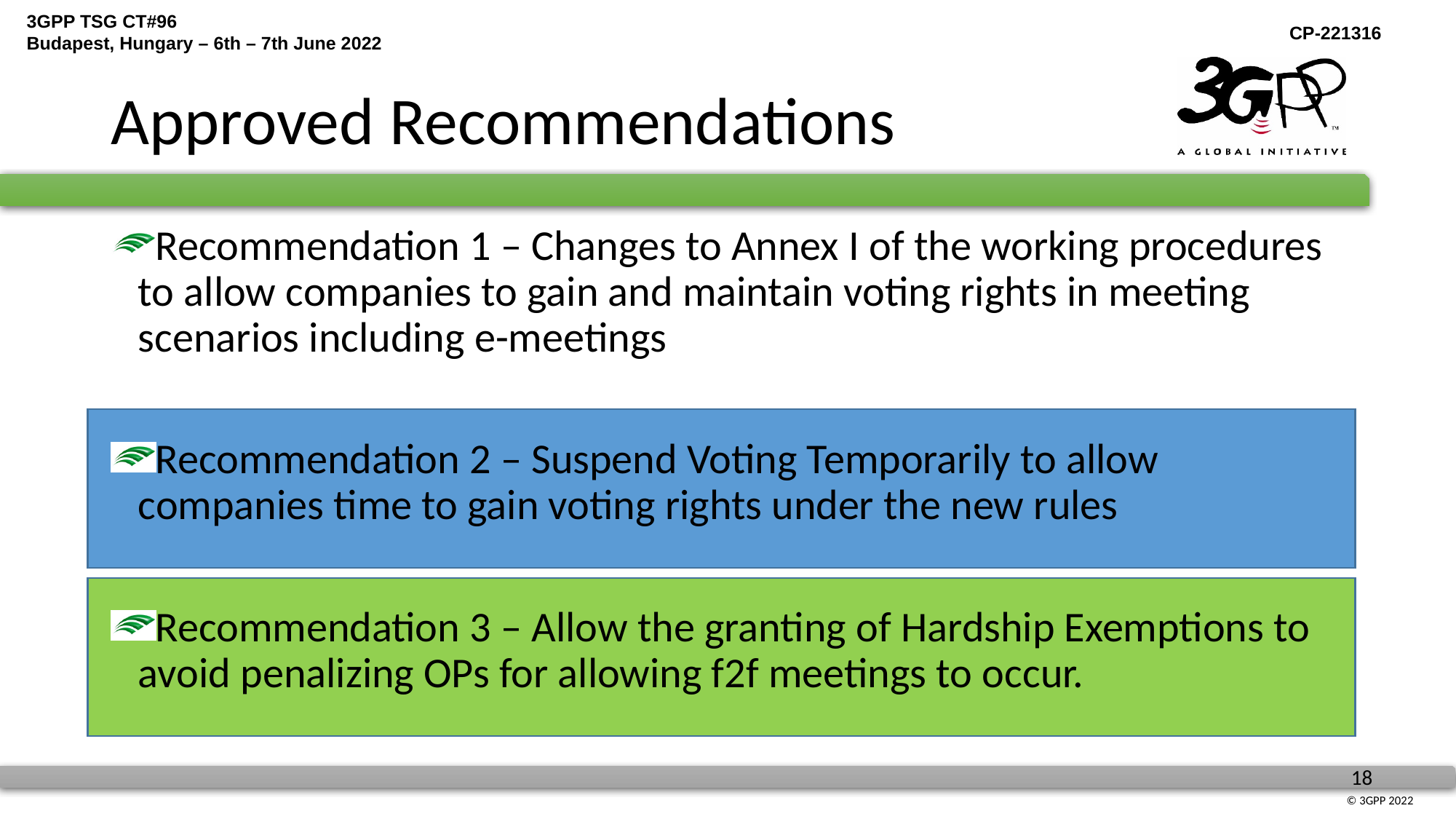

# Approved Recommendations
Recommendation 1 – Changes to Annex I of the working procedures to allow companies to gain and maintain voting rights in meeting scenarios including e-meetings

Recommendation 2 – Suspend Voting Temporarily to allow companies time to gain voting rights under the new rules

Recommendation 3 – Allow the granting of Hardship Exemptions to avoid penalizing OPs for allowing f2f meetings to occur.